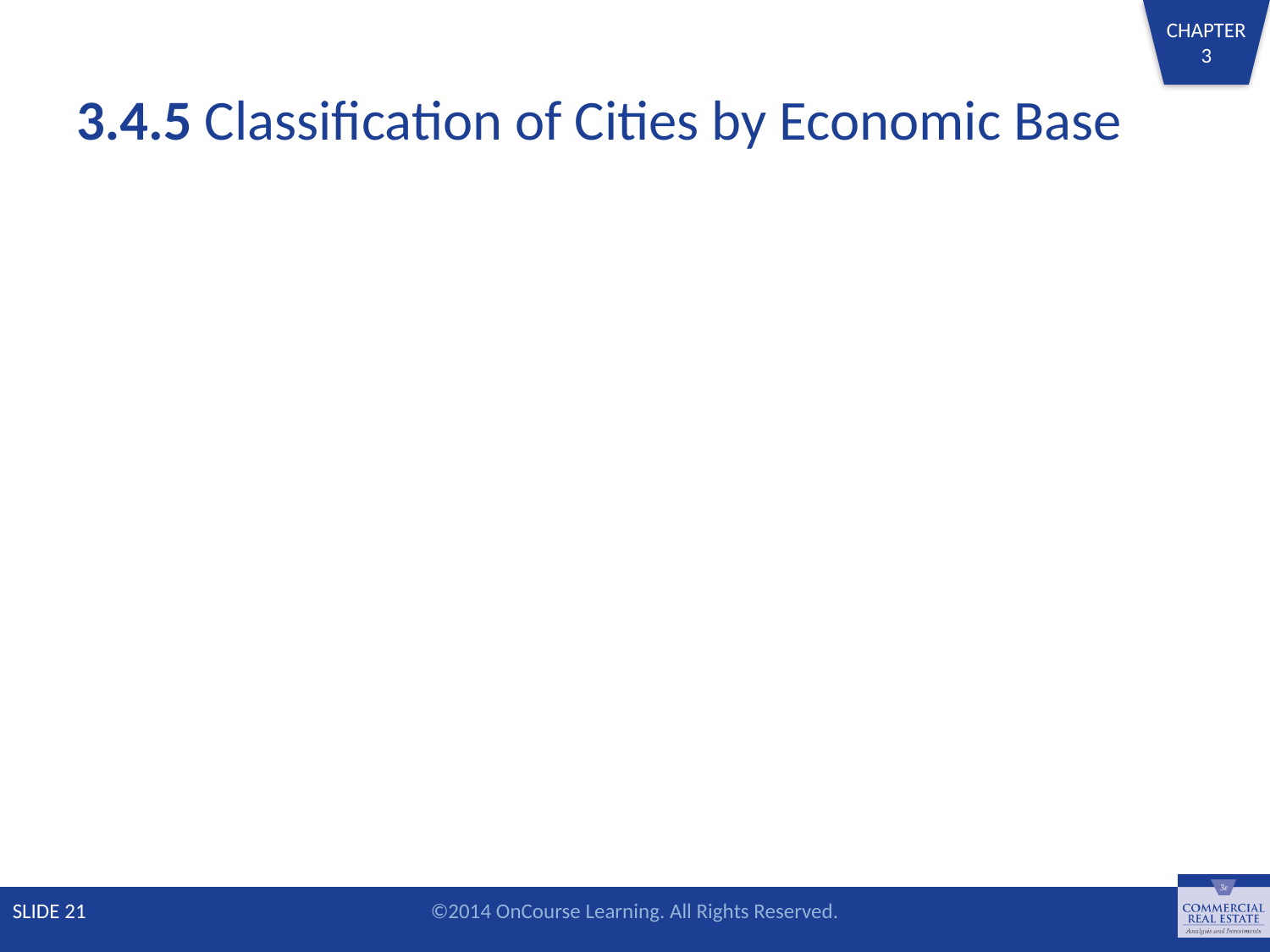

# 3.4.5 Classification of Cities by Economic Base

SLIDE 21